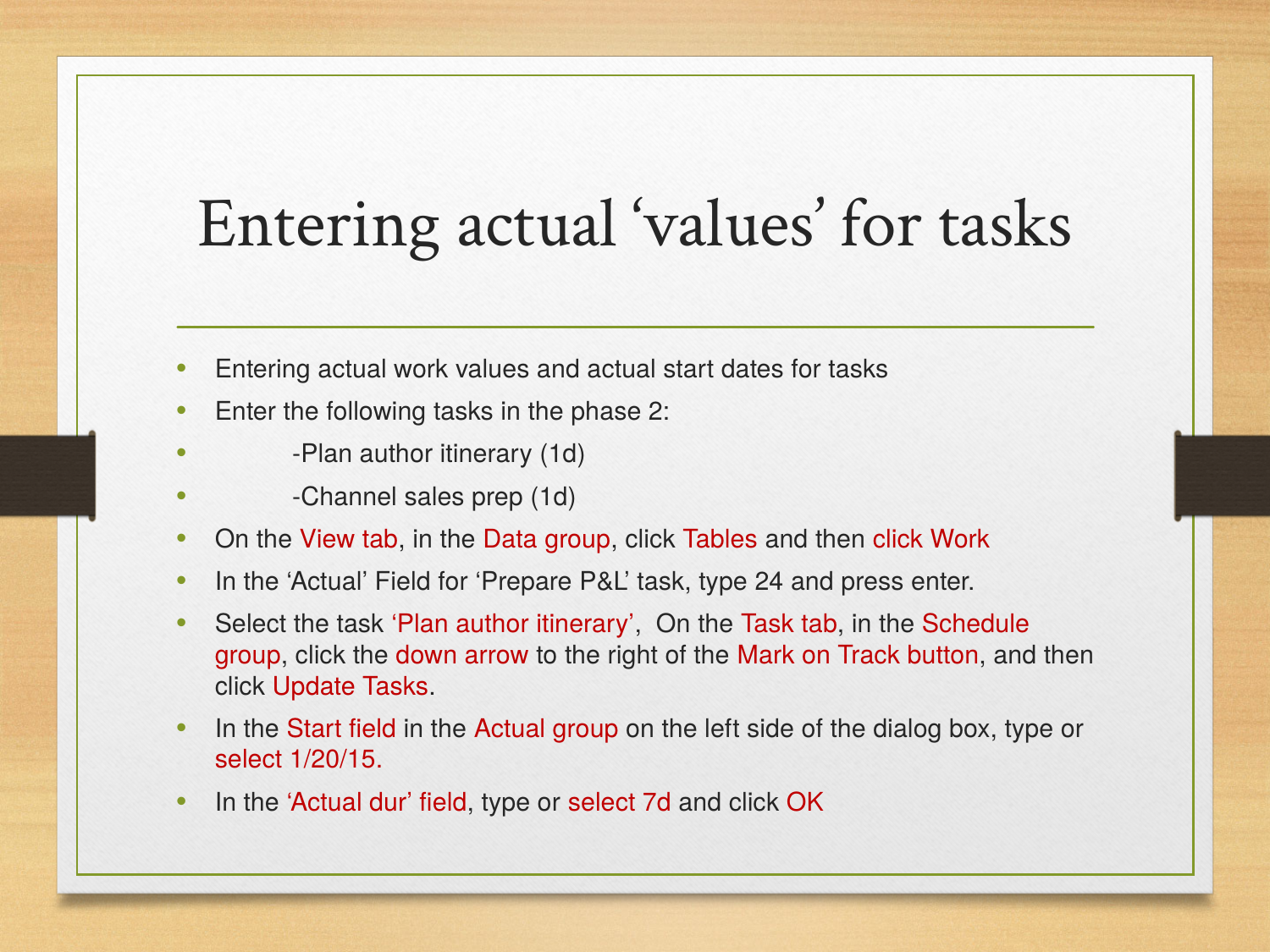

# Entering actual ‘values’ for tasks
Entering actual work values and actual start dates for tasks
Enter the following tasks in the phase 2:
	-Plan author itinerary (1d)
	-Channel sales prep (1d)
On the View tab, in the Data group, click Tables and then click Work
In the ‘Actual’ Field for ‘Prepare P&L’ task, type 24 and press enter.
Select the task ‘Plan author itinerary’,  On the Task tab, in the Schedule group, click the down arrow to the right of the Mark on Track button, and then click Update Tasks.
In the Start field in the Actual group on the left side of the dialog box, type or select 1/20/15.
In the ‘Actual dur’ field, type or select 7d and click OK